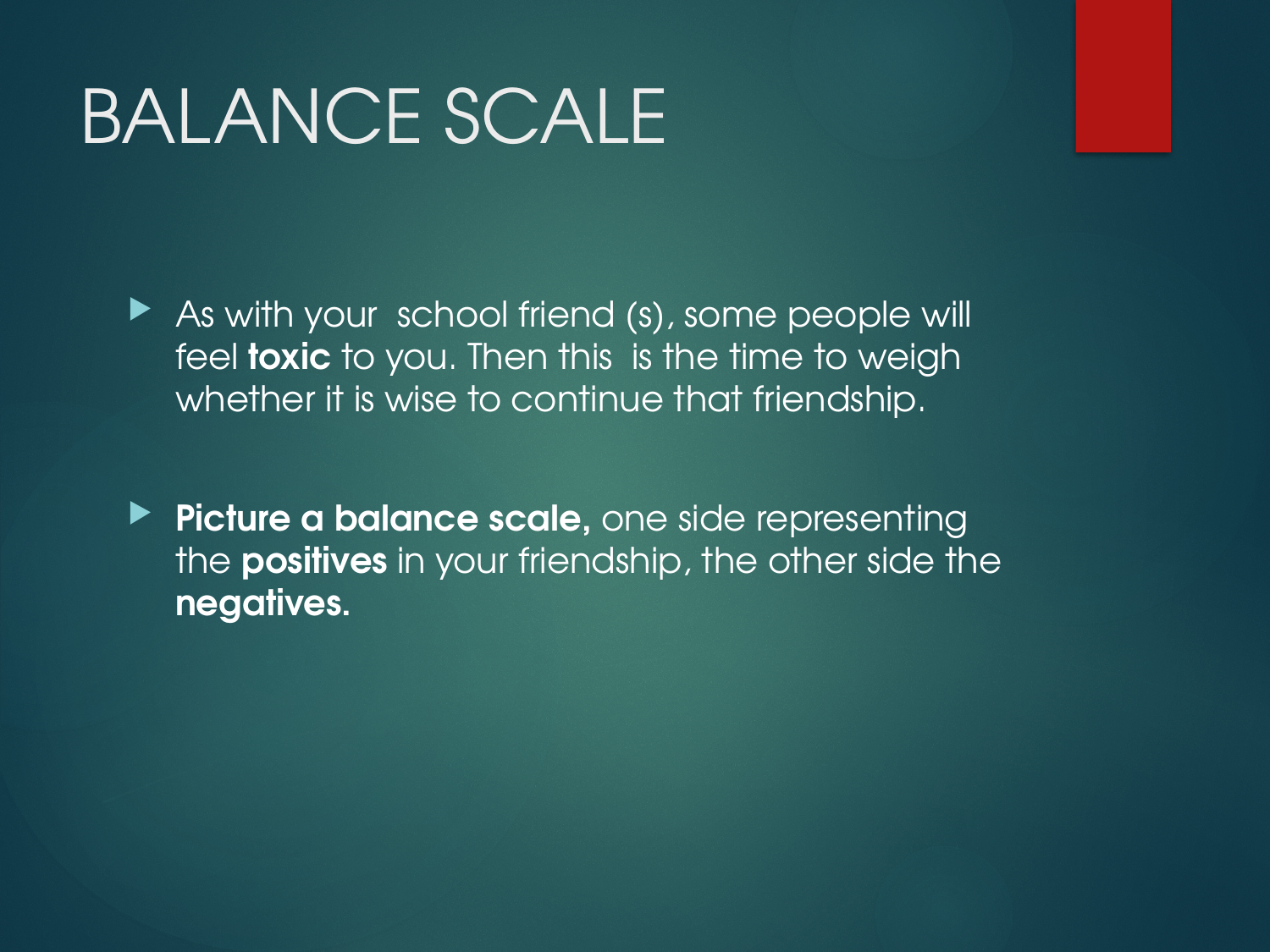

# BALANCE SCALE
As with your  school friend (s), some people will feel toxic to you. Then this  is the time to weigh whether it is wise to continue that friendship.

Picture a balance scale, one side representing the positives in your friendship, the other side the negatives.